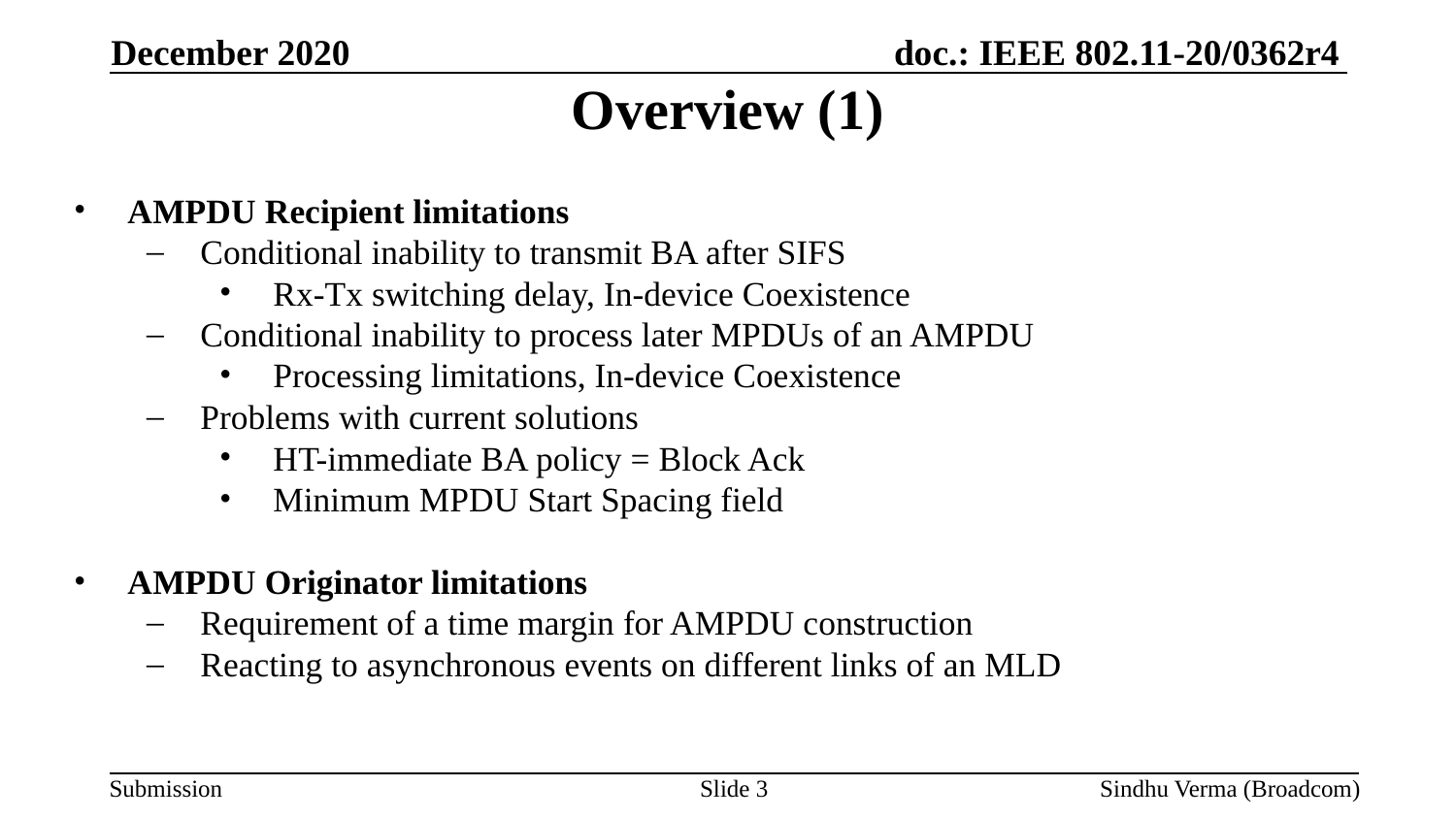

December 2020
# Overview (1)

AMPDU Recipient limitations
Conditional inability to transmit BA after SIFS
Rx-Tx switching delay, In-device Coexistence
Conditional inability to process later MPDUs of an AMPDU
Processing limitations, In-device Coexistence
Problems with current solutions
HT-immediate BA policy = Block Ack
Minimum MPDU Start Spacing field

AMPDU Originator limitations
Requirement of a time margin for AMPDU construction
Reacting to asynchronous events on different links of an MLD

Slide 3
Sindhu Verma (Broadcom)